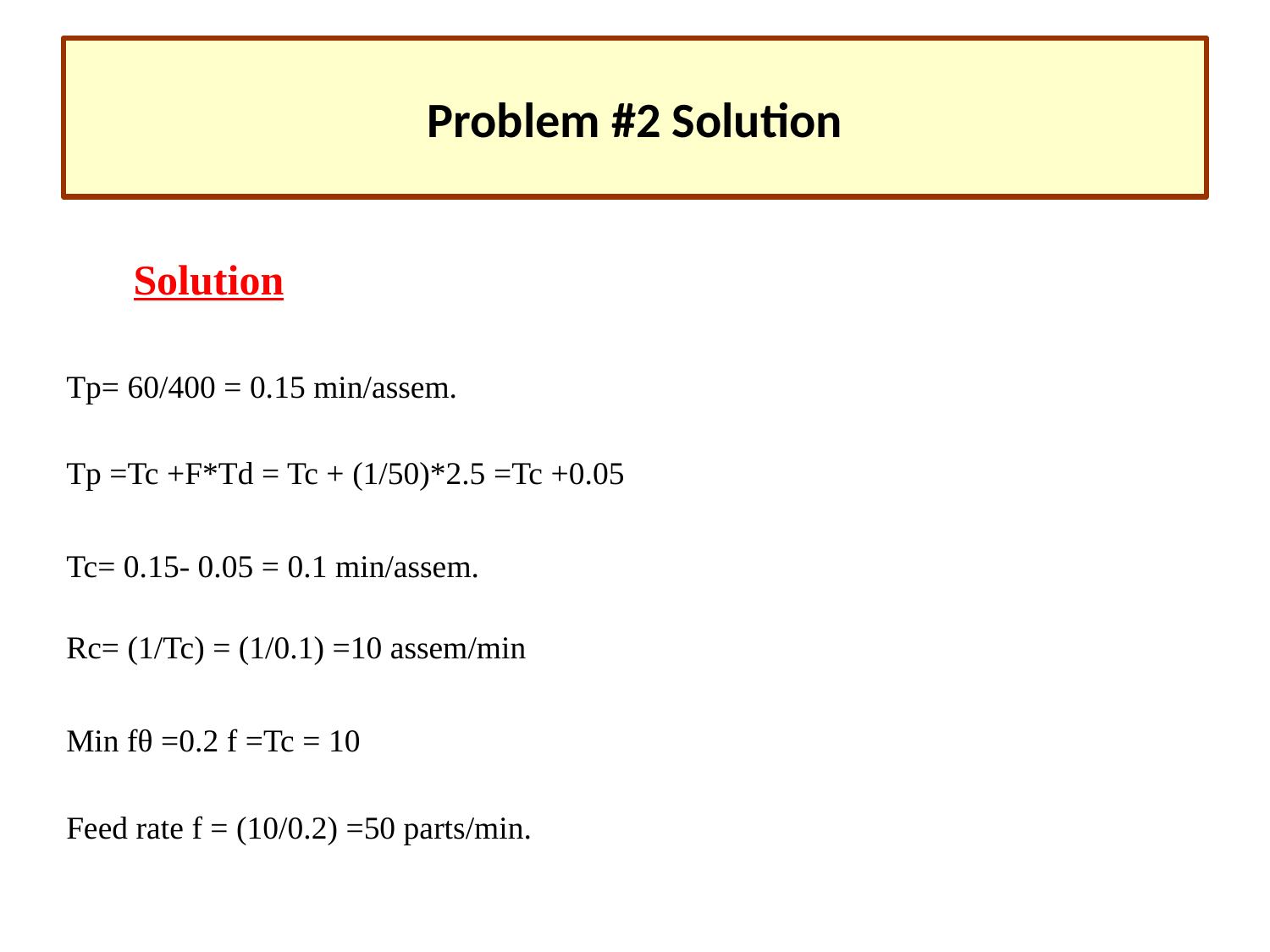

# Problem #2 Solution
| Solution |  |  |  |
| --- | --- | --- | --- |
| Tp= 60/400 = 0.15 min/assem. |  |  |  |
| Tp =Tc +F\*Td = Tc + (1/50)\*2.5 =Tc +0.05 |  |  |  |
| Tc= 0.15- 0.05 = 0.1 min/assem. |  |  |  |
| Rc= (1/Tc) = (1/0.1) =10 assem/min |  |  |  |
| Min fθ =0.2 f =Tc = 10 |  |  |  |
| Feed rate f = (10/0.2) =50 parts/min. |  |  |  |